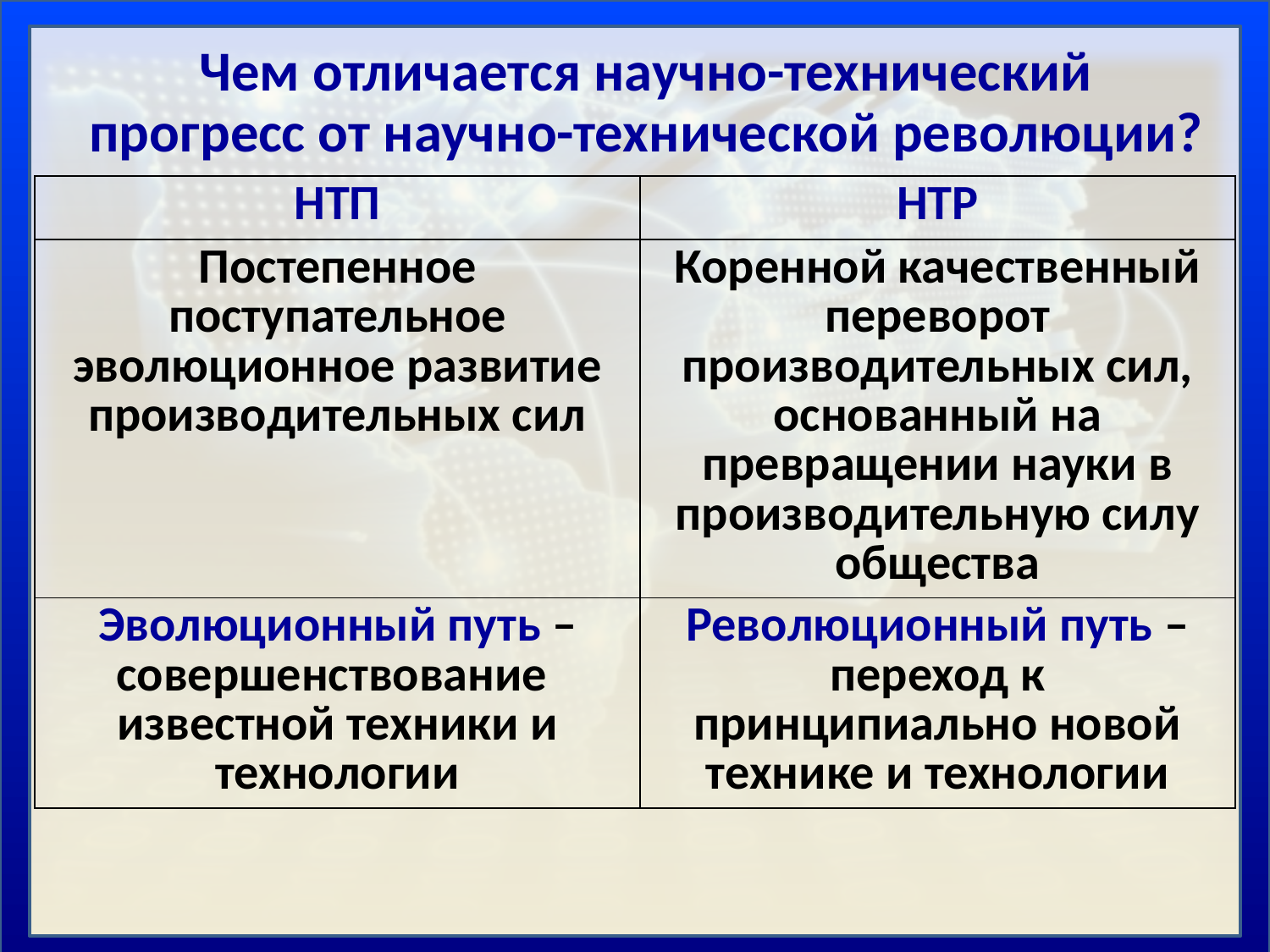

Чем отличается научно-технический прогресс от научно-технической революции?
| НТП | НТР |
| --- | --- |
| Постепенное поступательное эволюционное развитие производительных сил | Коренной качественный переворот производительных сил, основанный на превращении науки в производительную силу общества |
| Эволюционный путь – совершенствование известной техники и технологии | Революционный путь – переход к принципиально новой технике и технологии |